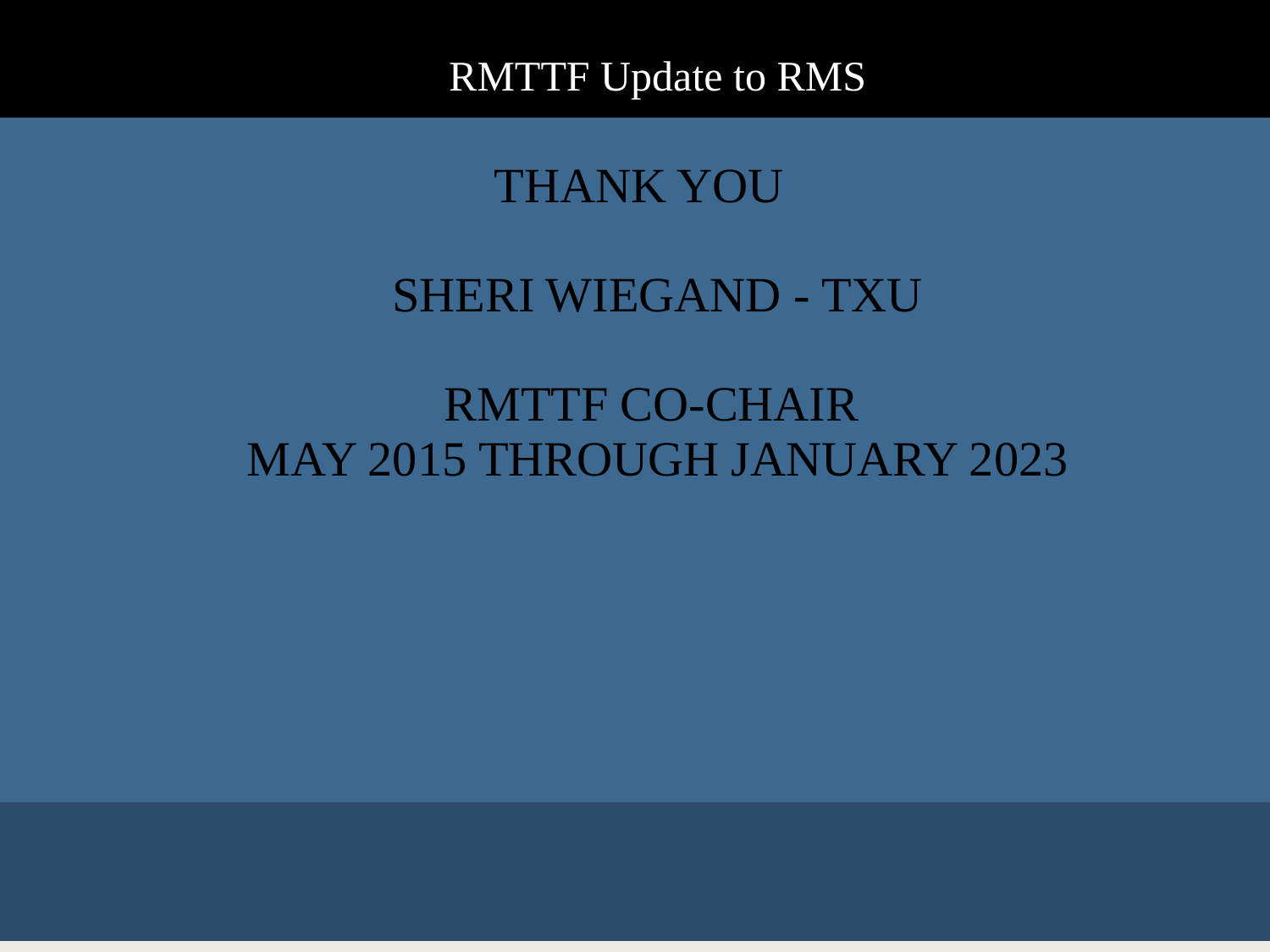

|  | RMTTF Update to RMS |
| --- | --- |
|  | THANK YOU SHERI WIEGAND - TXU RMTTF CO-CHAIR MAY 2015 THROUGH JANUARY 2023 |
|  |  |
# Accomplishments for 2022